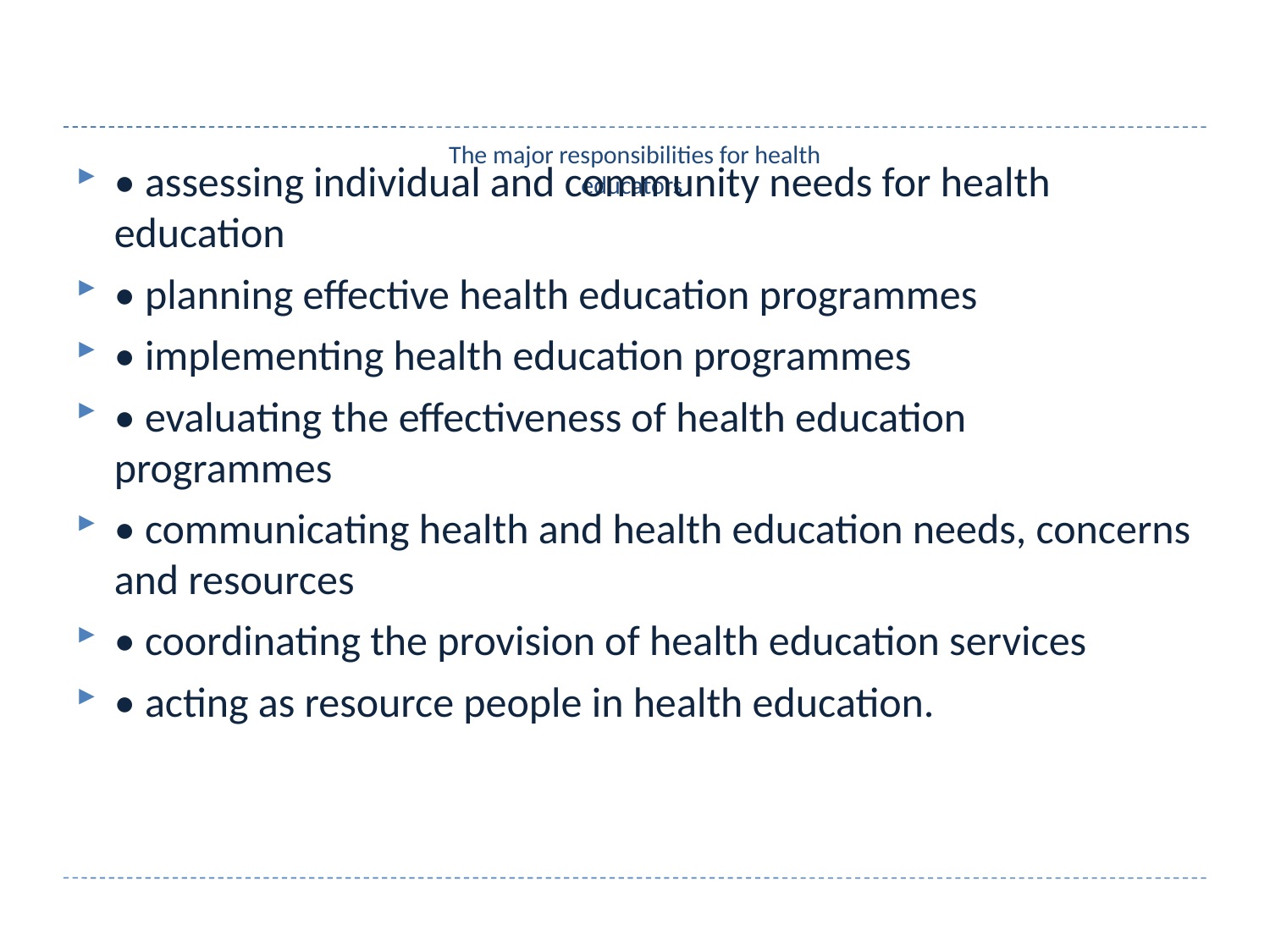

# The major responsibilities for health educators
• assessing individual and community needs for health education
• planning effective health education programmes
• implementing health education programmes
• evaluating the effectiveness of health education programmes
• communicating health and health education needs, concerns and resources
• coordinating the provision of health education services
• acting as resource people in health education.